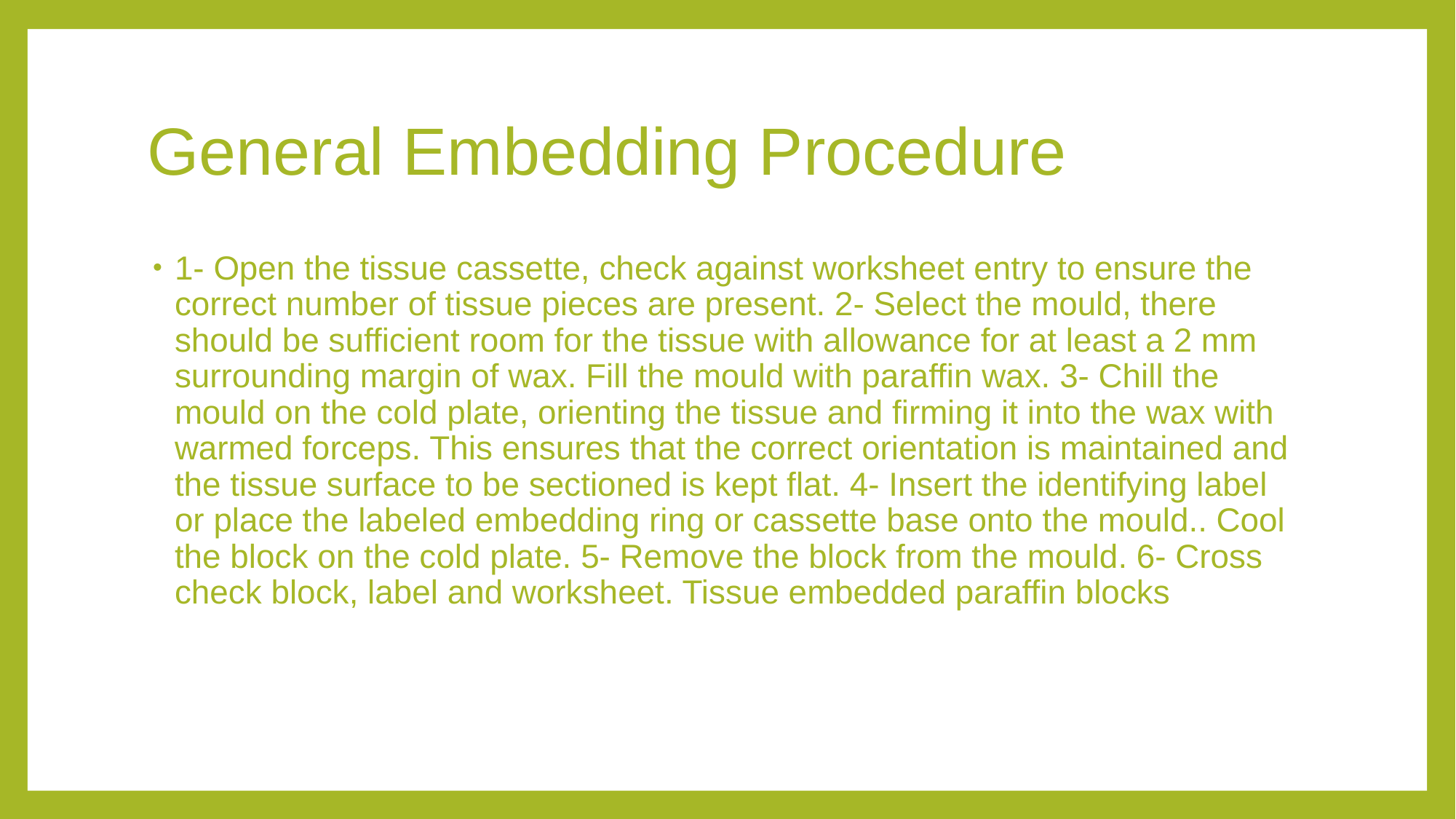

# General Embedding Procedure
1- Open the tissue cassette, check against worksheet entry to ensure the correct number of tissue pieces are present. 2- Select the mould, there should be sufficient room for the tissue with allowance for at least a 2 mm surrounding margin of wax. Fill the mould with paraffin wax. 3- Chill the mould on the cold plate, orienting the tissue and firming it into the wax with warmed forceps. This ensures that the correct orientation is maintained and the tissue surface to be sectioned is kept flat. 4- Insert the identifying label or place the labeled embedding ring or cassette base onto the mould.. Cool the block on the cold plate. 5- Remove the block from the mould. 6- Cross check block, label and worksheet. Tissue embedded paraffin blocks